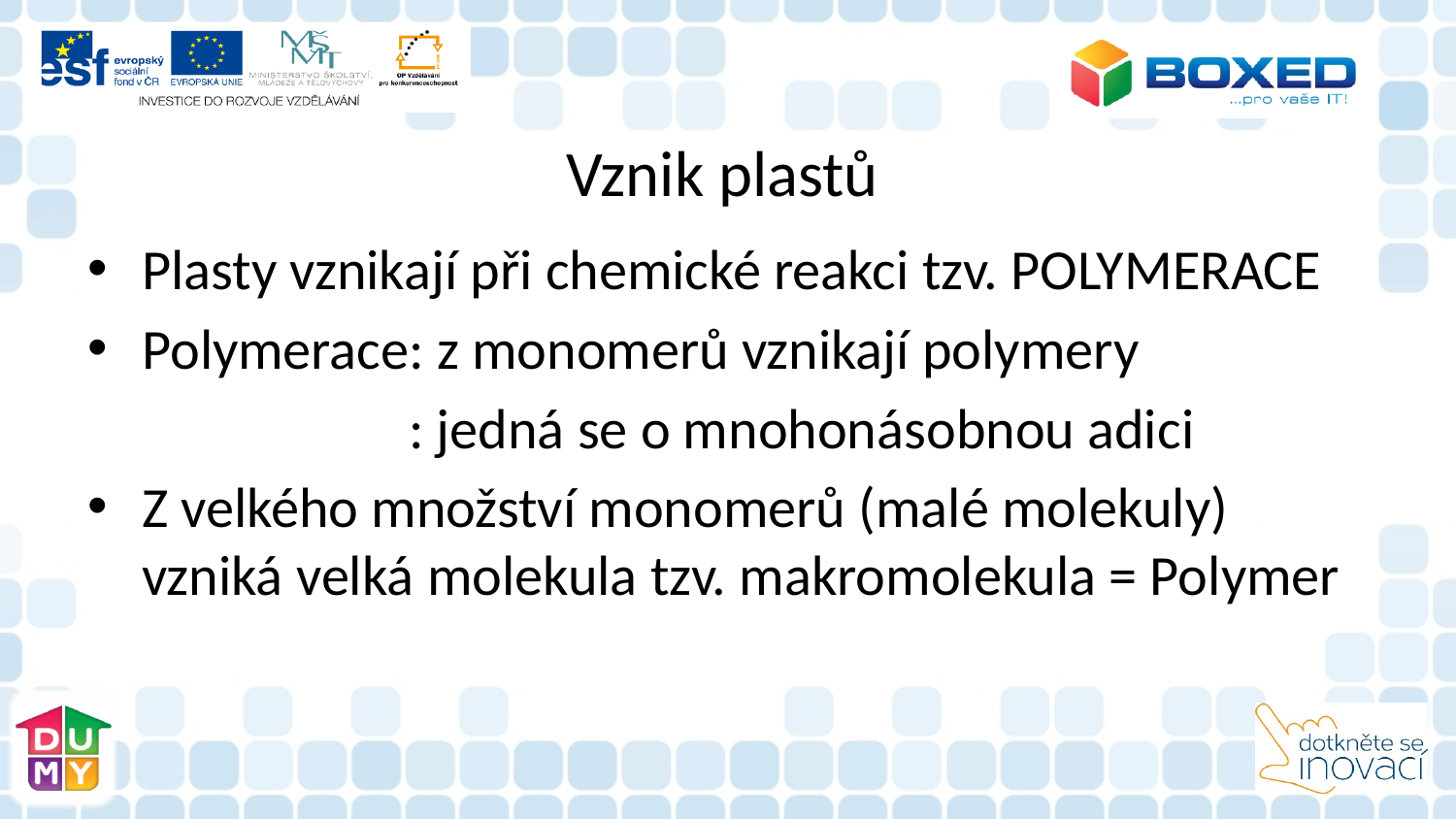

# Vznik plastů
Plasty vznikají při chemické reakci tzv. POLYMERACE
Polymerace: z monomerů vznikají polymery
                         : jedná se o mnohonásobnou adici
Z velkého množství monomerů (malé molekuly) vzniká velká molekula tzv. makromolekula = Polymer